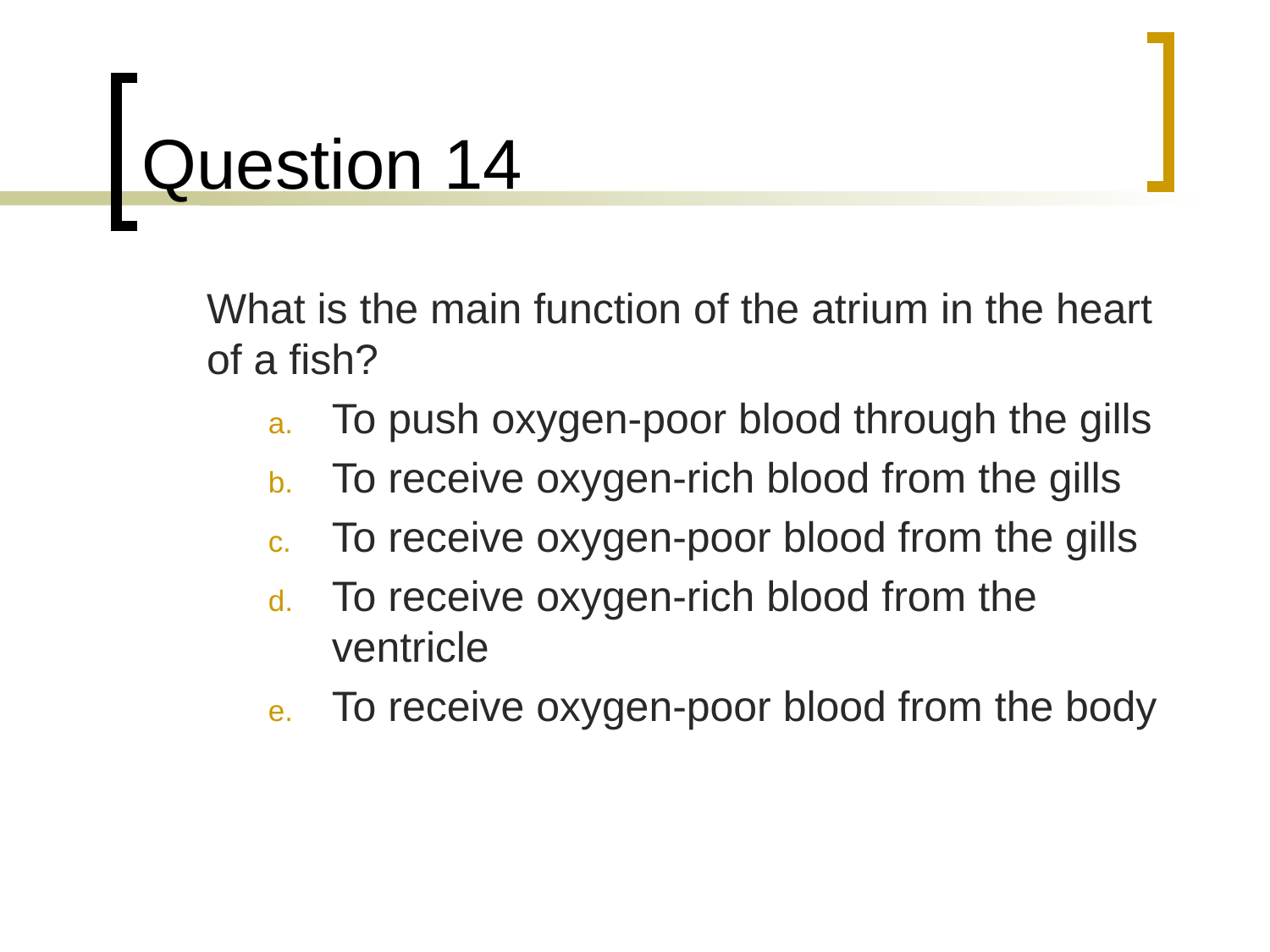

# Question 14
	What is the main function of the atrium in the heart of a fish?
To push oxygen-poor blood through the gills
To receive oxygen-rich blood from the gills
To receive oxygen-poor blood from the gills
To receive oxygen-rich blood from the ventricle
To receive oxygen-poor blood from the body